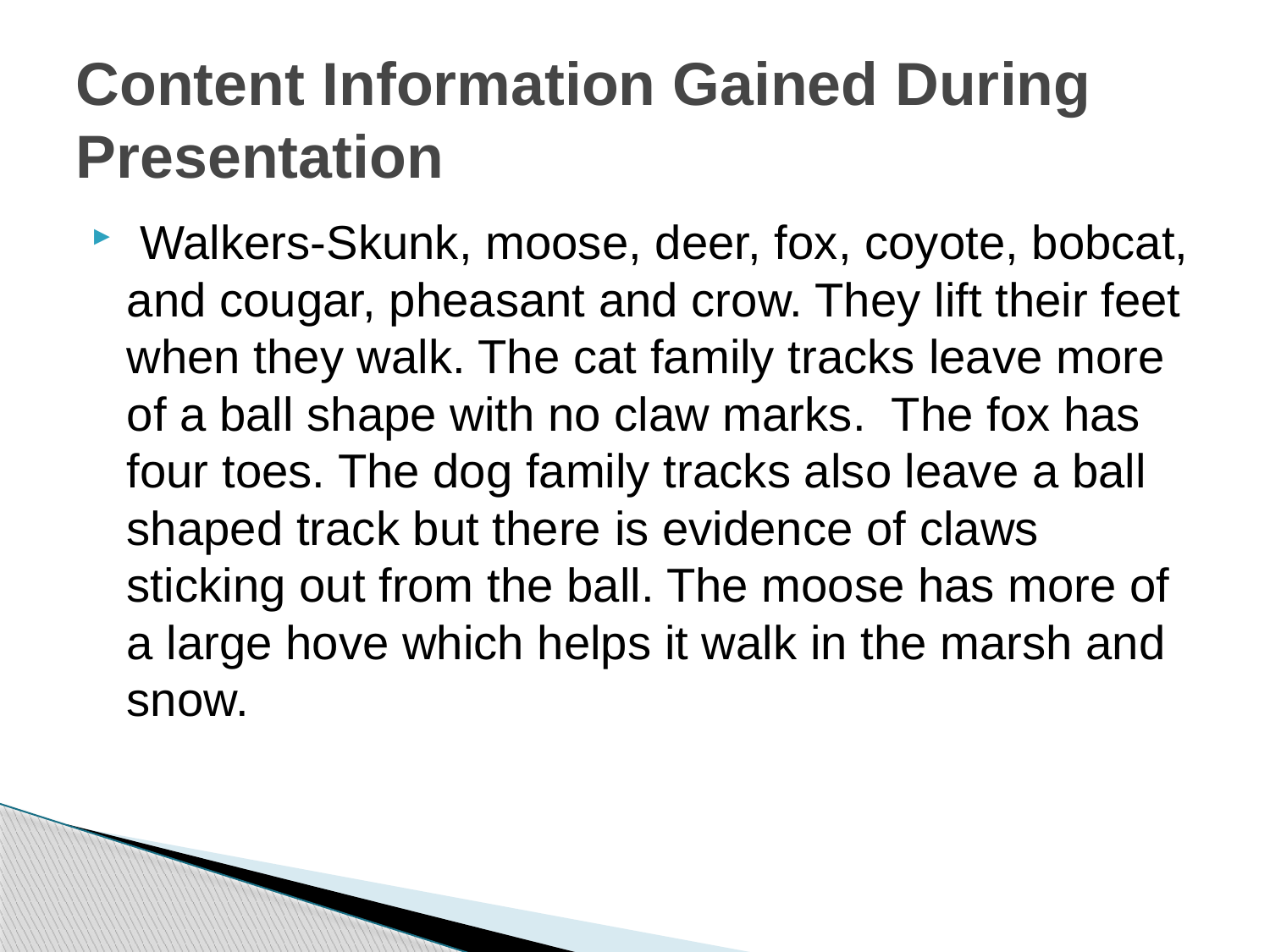

# Content Information Gained During Presentation
 Walkers-Skunk, moose, deer, fox, coyote, bobcat, and cougar, pheasant and crow. They lift their feet when they walk. The cat family tracks leave more of a ball shape with no claw marks.  The fox has four toes. The dog family tracks also leave a ball shaped track but there is evidence of claws sticking out from the ball. The moose has more of a large hove which helps it walk in the marsh and snow.